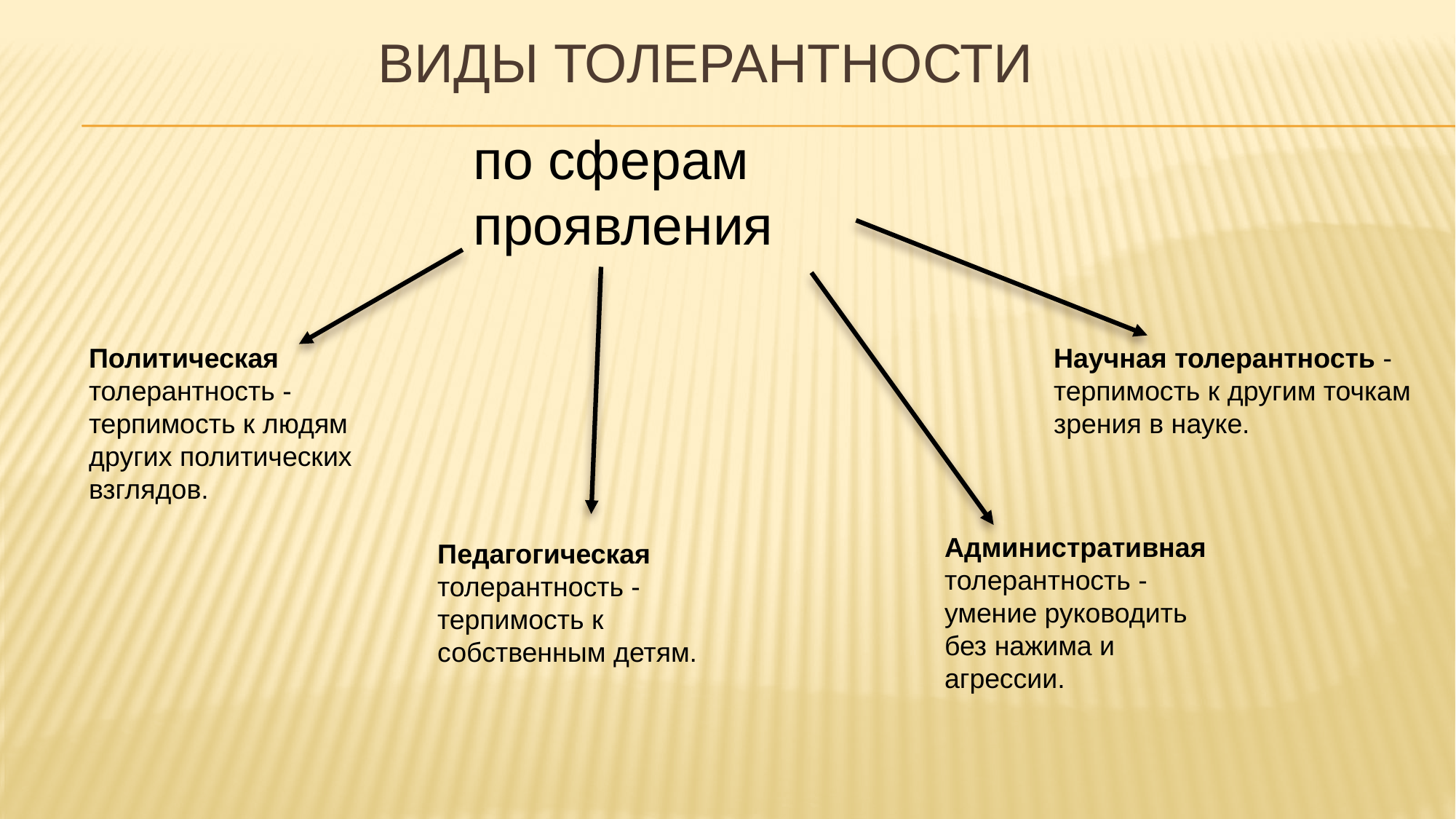

# Виды толерантности
по сферам проявления
Политическая толерантность -терпимость к людям других политических взглядов.
Научная толерантность - терпимость к другим точкам зрения в науке.
Административная толерантность - умение руководить без нажима и агрессии.
Педагогическая толерантность - терпимость к собственным детям.